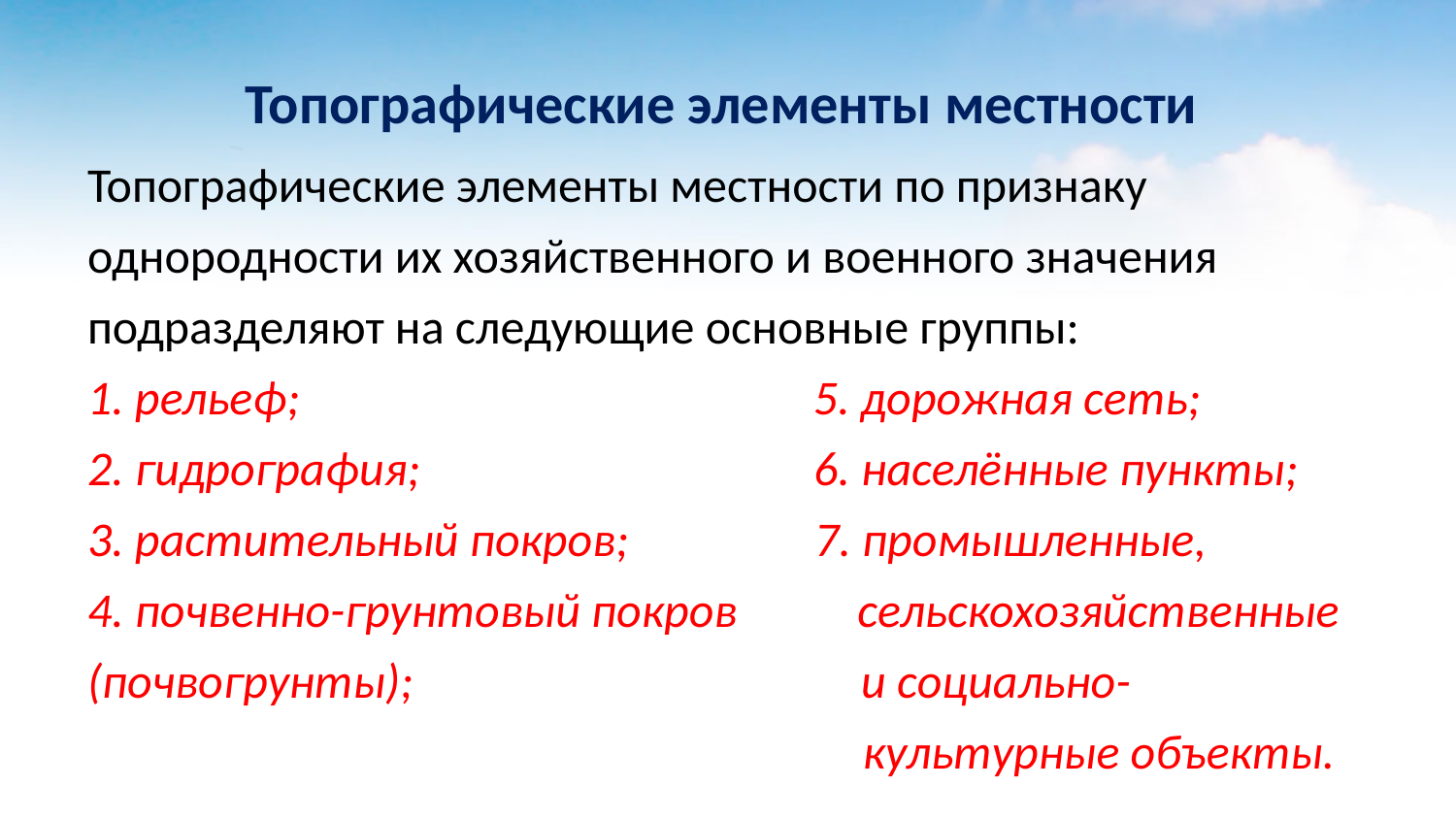

# Топографические элементы местности
Топографические элементы местности по признаку однородности их хозяйственного и военного значения подразделяют на следующие основные группы:
1. рельеф;                                               5. дорожная сеть;
2. гидрография;                                    6. населённые пункты;
3. растительный покров;                 7. промышленные,
4. почвенно-грунтовый покров           сельскохозяйственные
(почвогрунты);                                         и социально-
                                                                       культурные объекты.